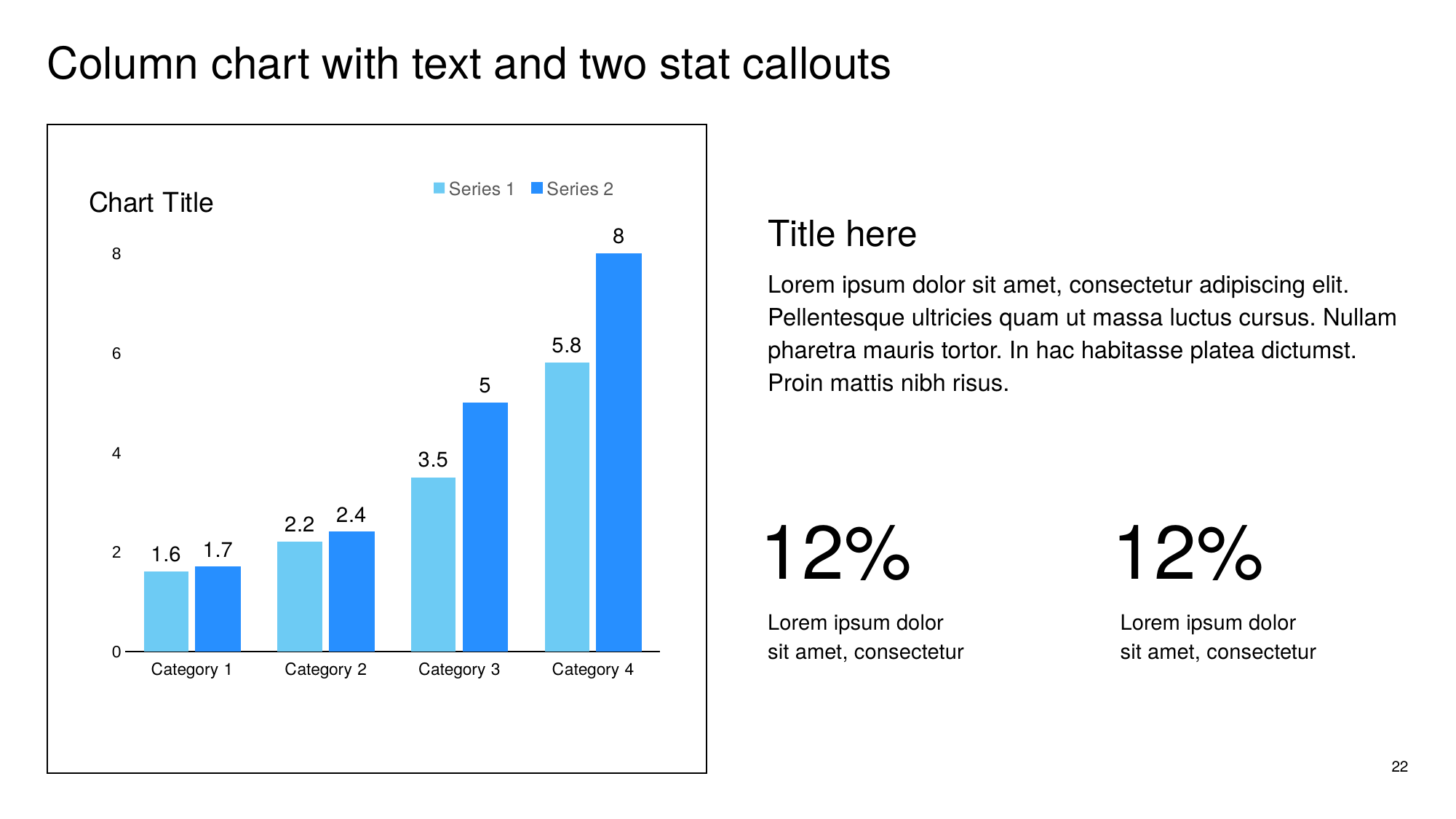

# Column chart with text and two stat callouts

### Chart:

| Category | Series 1 | Series 2 |
|---|---|---|
| Category 1 | 1.6 | 1.7 |
| Category 2 | 2.2 | 2.4 |
| Category 3 | 3.5 | 5.0 |
| Category 4 | 5.8 | 8.0 |
Title here
Lorem ipsum dolor sit amet, consectetur adipiscing elit. Pellentesque ultricies quam ut massa luctus cursus. Nullam pharetra mauris tortor. In hac habitasse platea dictumst. Proin mattis nibh risus.
12%
12%
Lorem ipsum dolor
sit amet, consectetur
Lorem ipsum dolor
sit amet, consectetur

22